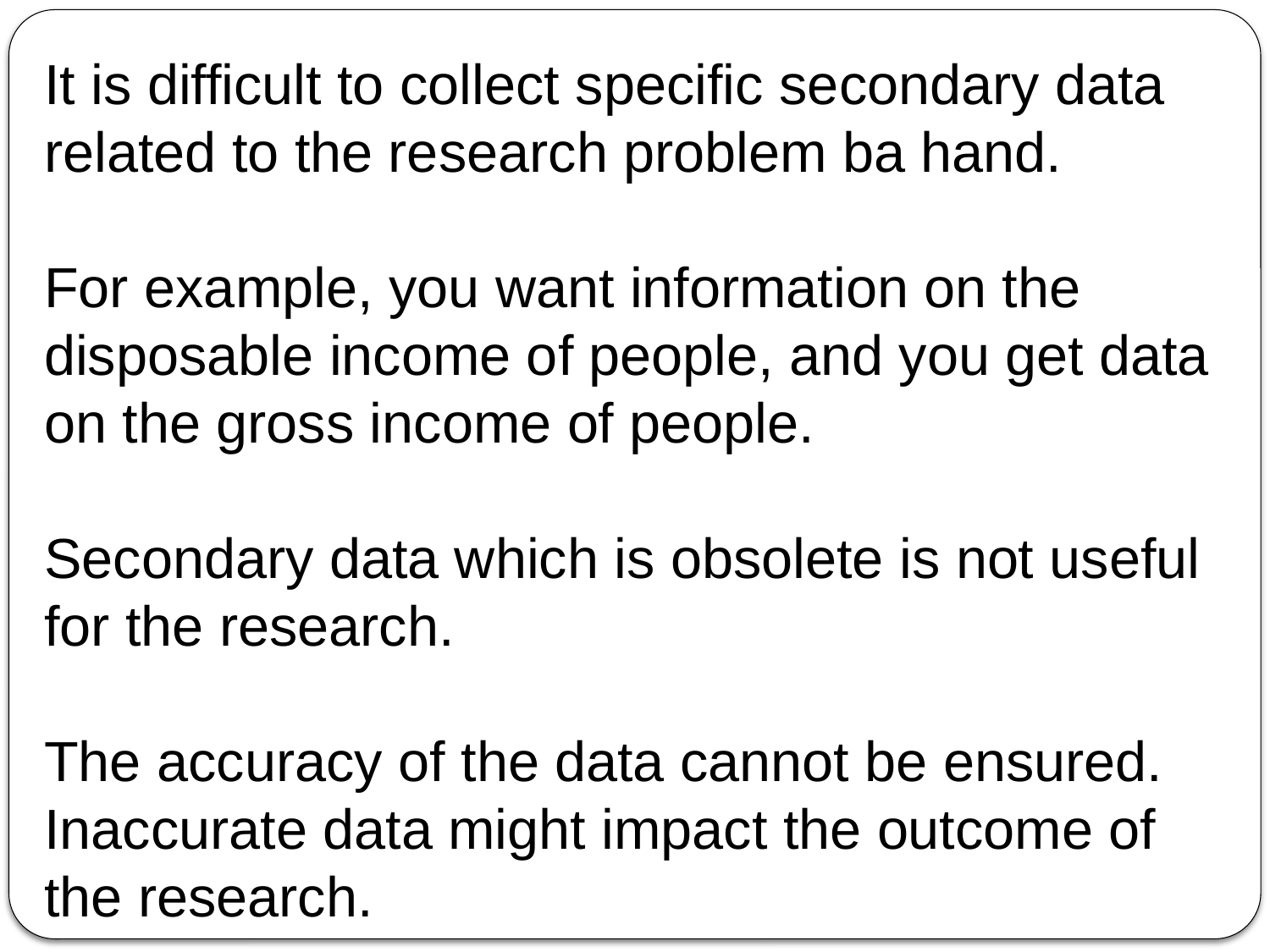

It is difficult to collect specific secondary data related to the research problem ba hand.

For example, you want information on the disposable income of people, and you get data on the gross income of people.

Secondary data which is obsolete is not useful for the research.

The accuracy of the data cannot be ensured. Inaccurate data might impact the outcome of the research.